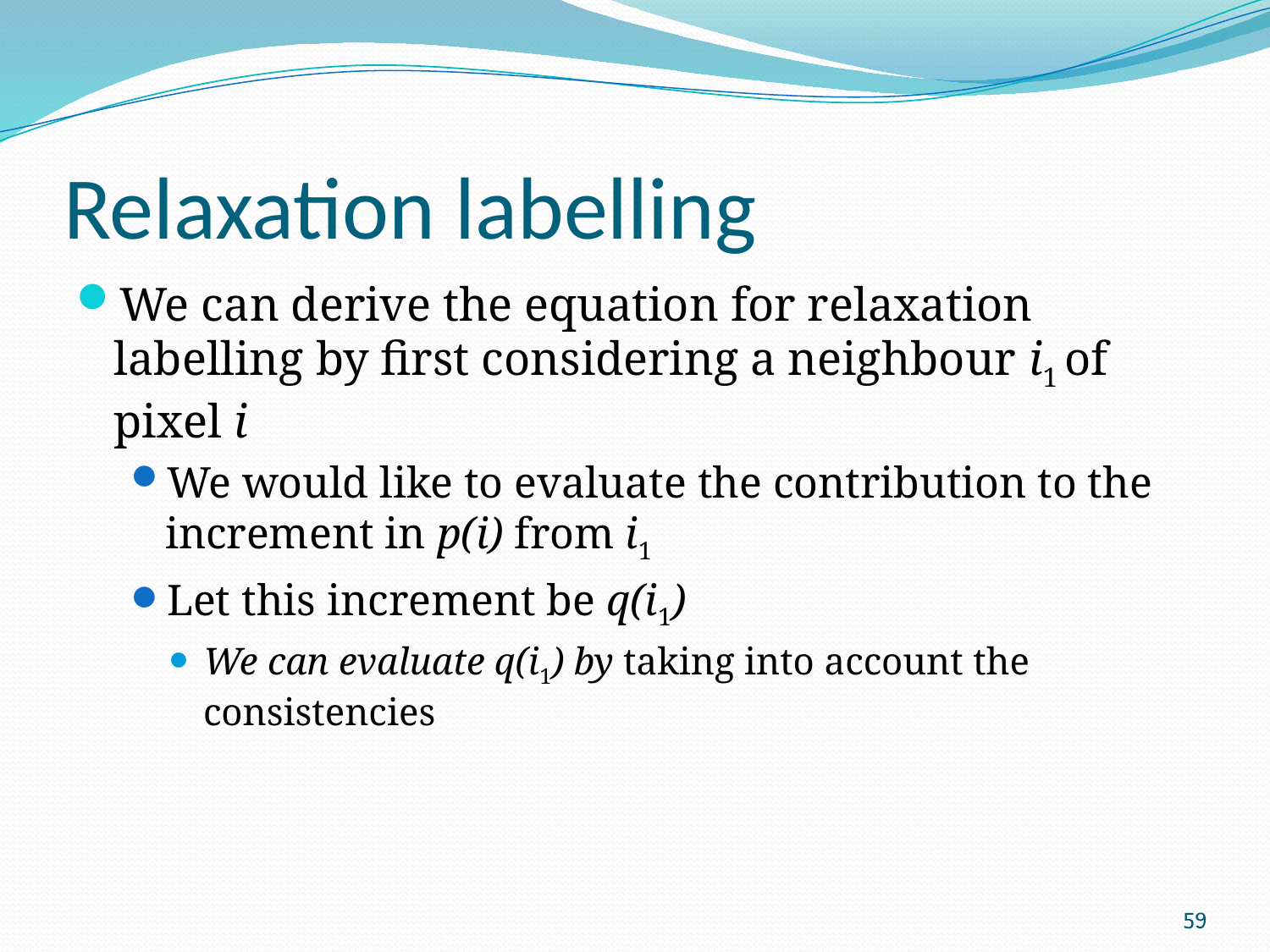

# Relaxation labelling
We can derive the equation for relaxation labelling by first considering a neighbour i1 of pixel i
We would like to evaluate the contribution to the increment in p(i) from i1
Let this increment be q(i1)
We can evaluate q(i1) by taking into account the consistencies
59